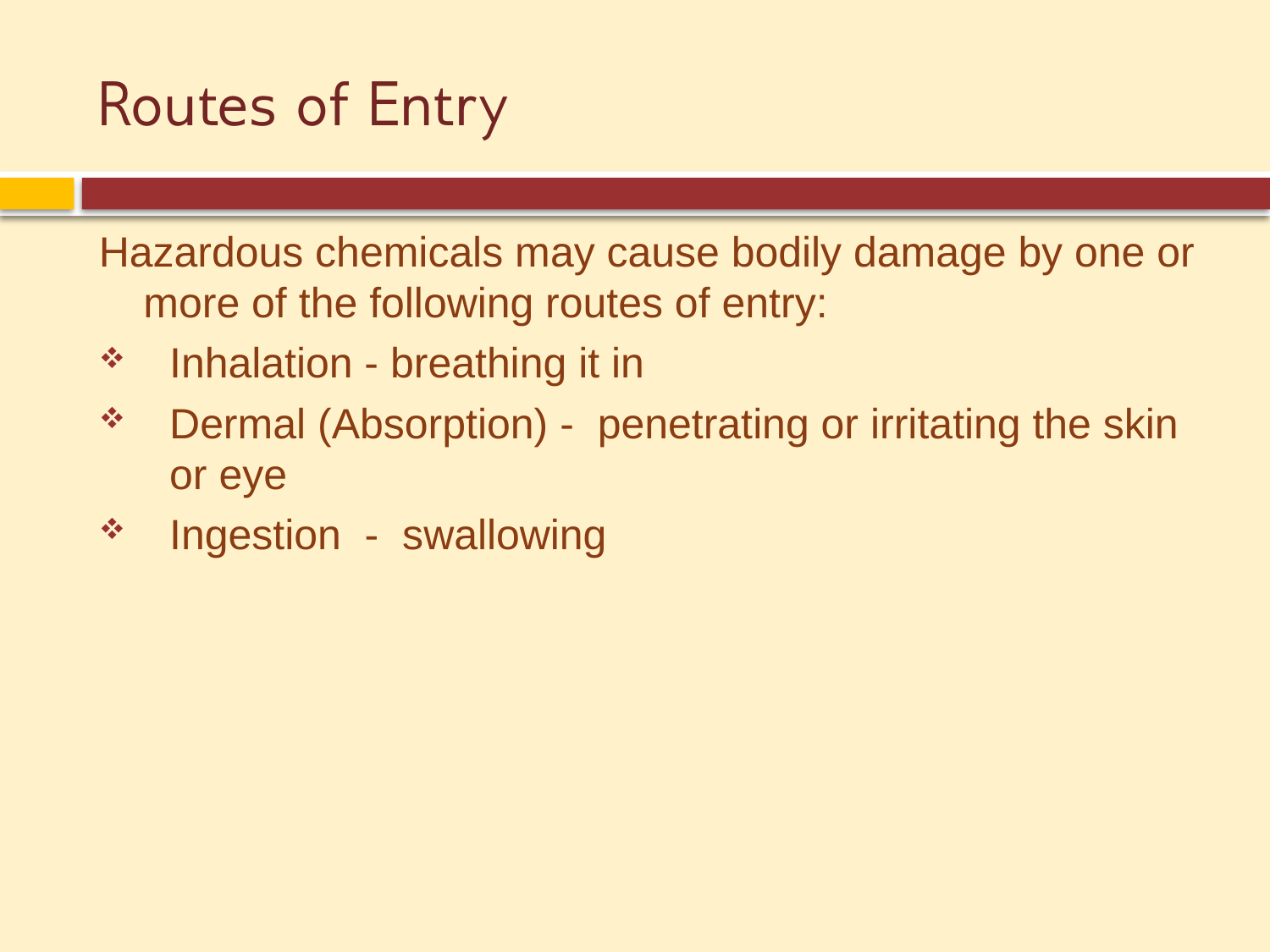

# Routes of Entry
Hazardous chemicals may cause bodily damage by one or more of the following routes of entry:
Inhalation - breathing it in
Dermal (Absorption) -  penetrating or irritating the skin or eye
Ingestion  -  swallowing